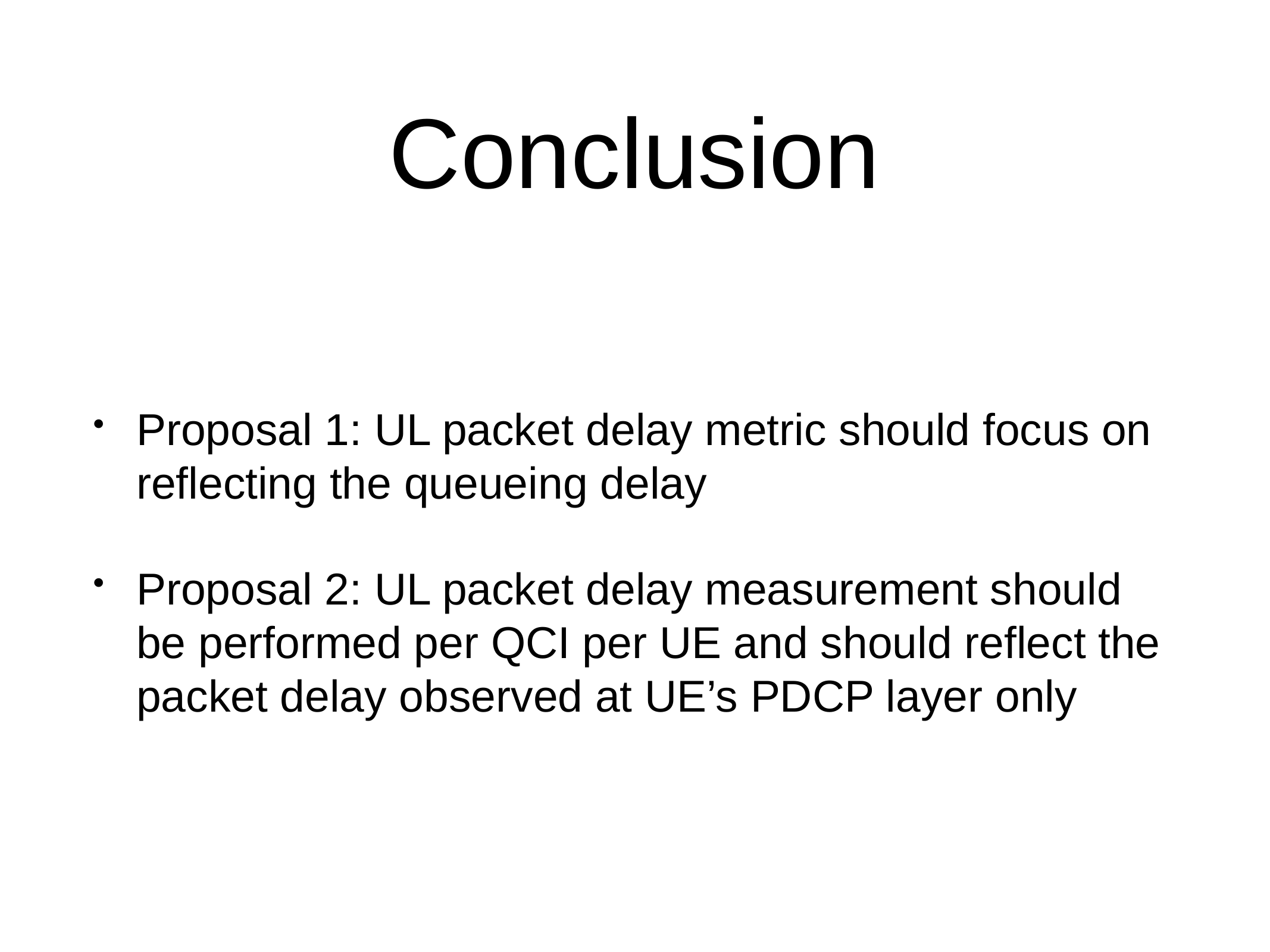

# Conclusion
Proposal 1: UL packet delay metric should focus on reflecting the queueing delay
Proposal 2: UL packet delay measurement should be performed per QCI per UE and should reflect the packet delay observed at UE’s PDCP layer only